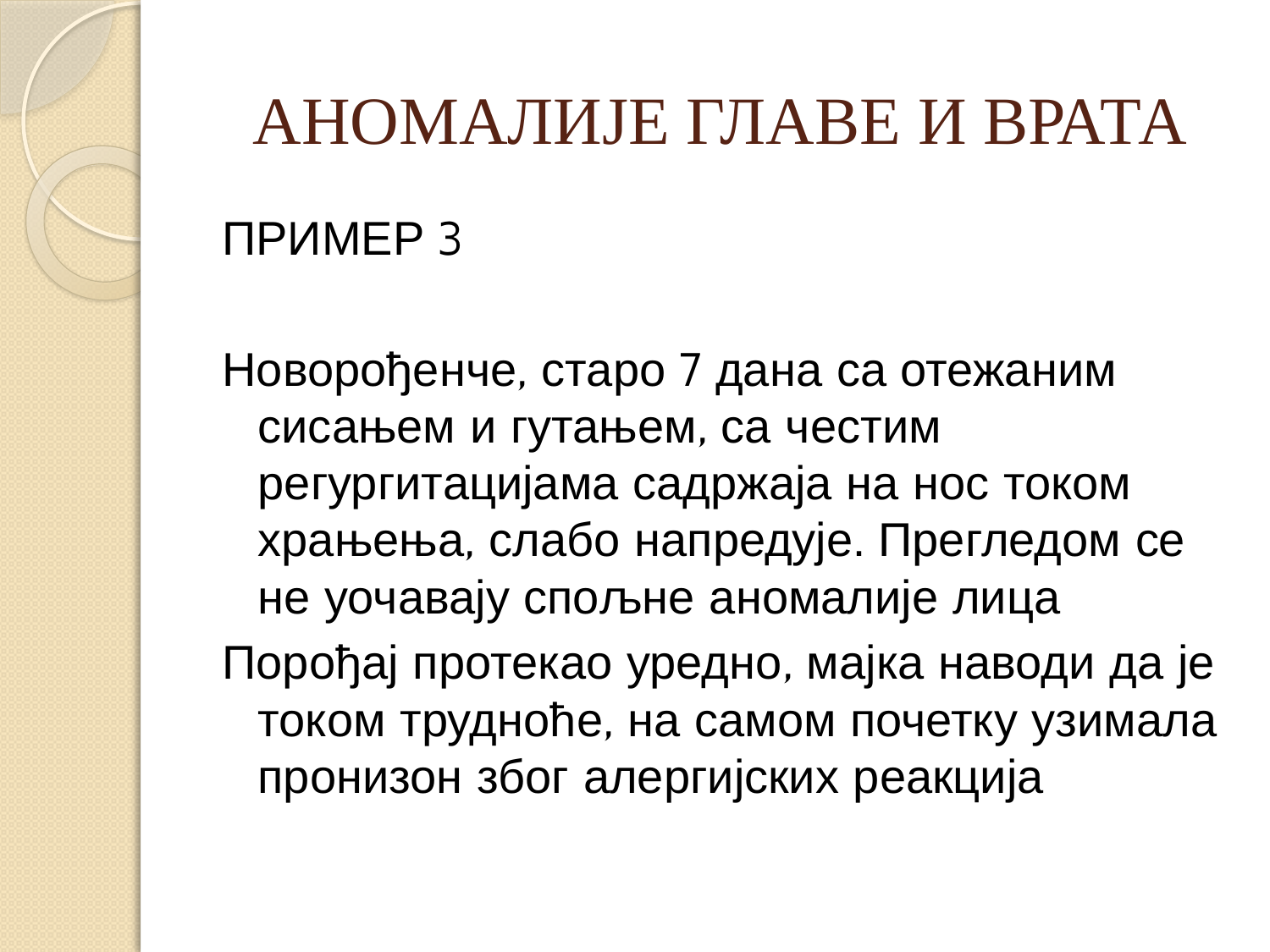

# АНОМАЛИЈЕ ГЛАВЕ И ВРАТА
ПРИМЕР 3

Новорођенче, старо 7 дана са отежаним сисањем и гутањем, са честим регургитацијама садржаја на нос током храњења, слабо напредује. Прегледом се не уочавају спољне аномалије лица
Порођај протекао уредно, мајка наводи да је током трудноће, на самом почетку узимала пронизон због алергијских реакција